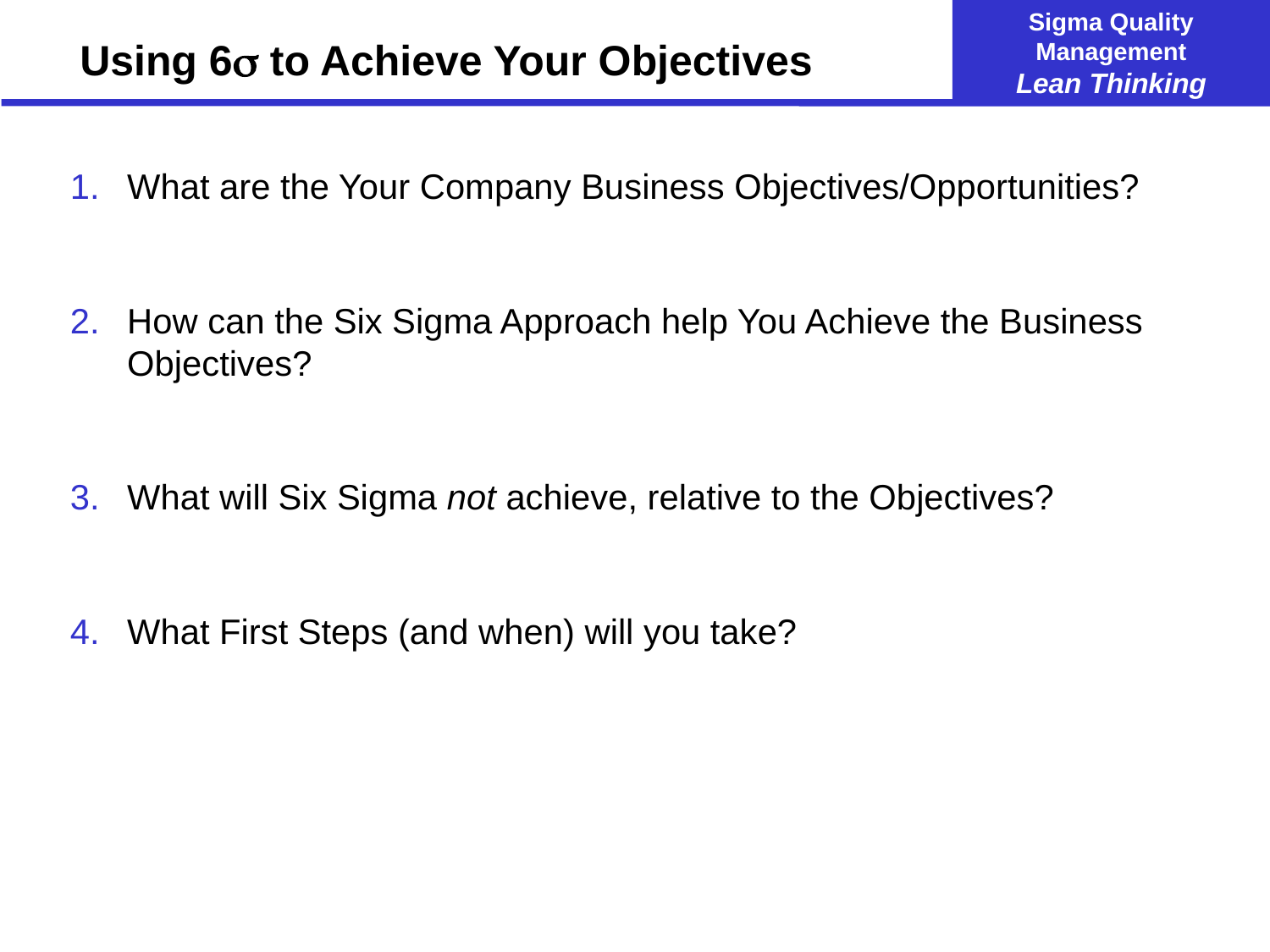

Using 6σ to Achieve Your Objectives
#
What are the Your Company Business Objectives/Opportunities?

How can the Six Sigma Approach help You Achieve the Business Objectives?

What will Six Sigma not achieve, relative to the Objectives?

What First Steps (and when) will you take?